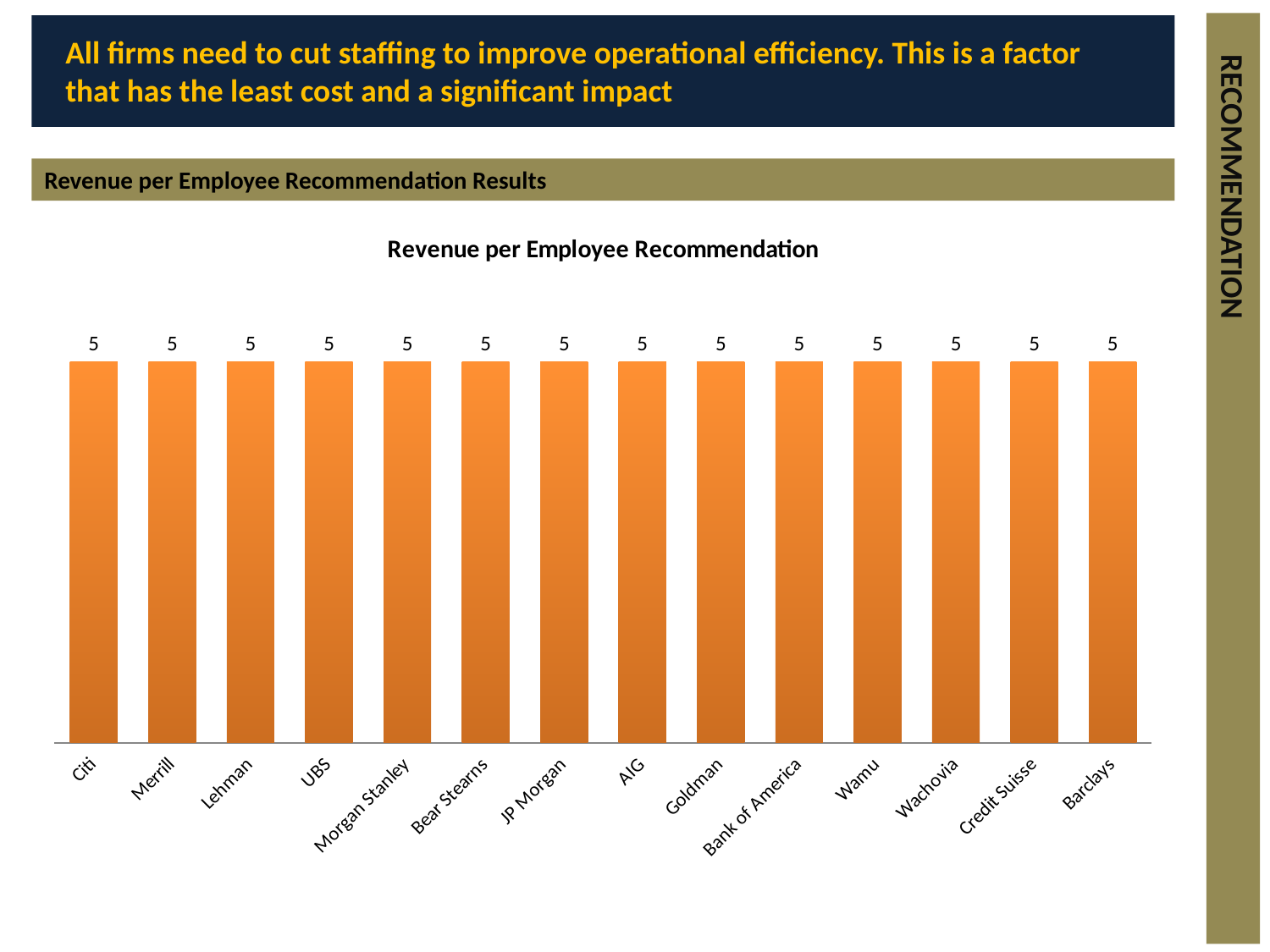

All firms need to cut staffing to improve operational efficiency. This is a factor that has the least cost and a significant impact
Revenue per Employee Recommendation Results

### Chart:

| Category | Revenue per Employee Recommendation |
|---|---|
| Citi | 5.0 |
| Merrill | 5.0 |
| Lehman | 5.0 |
| UBS | 5.0 |
| Morgan Stanley | 5.0 |
| Bear Stearns | 5.0 |
| JP Morgan | 5.0 |
| AIG | 5.0 |
| Goldman | 5.0 |
| Bank of America | 5.0 |
| Wamu | 5.0 |
| Wachovia | 5.0 |
| Credit Suisse | 5.0 |
| Barclays | 5.0 |
RECOMMENDATION